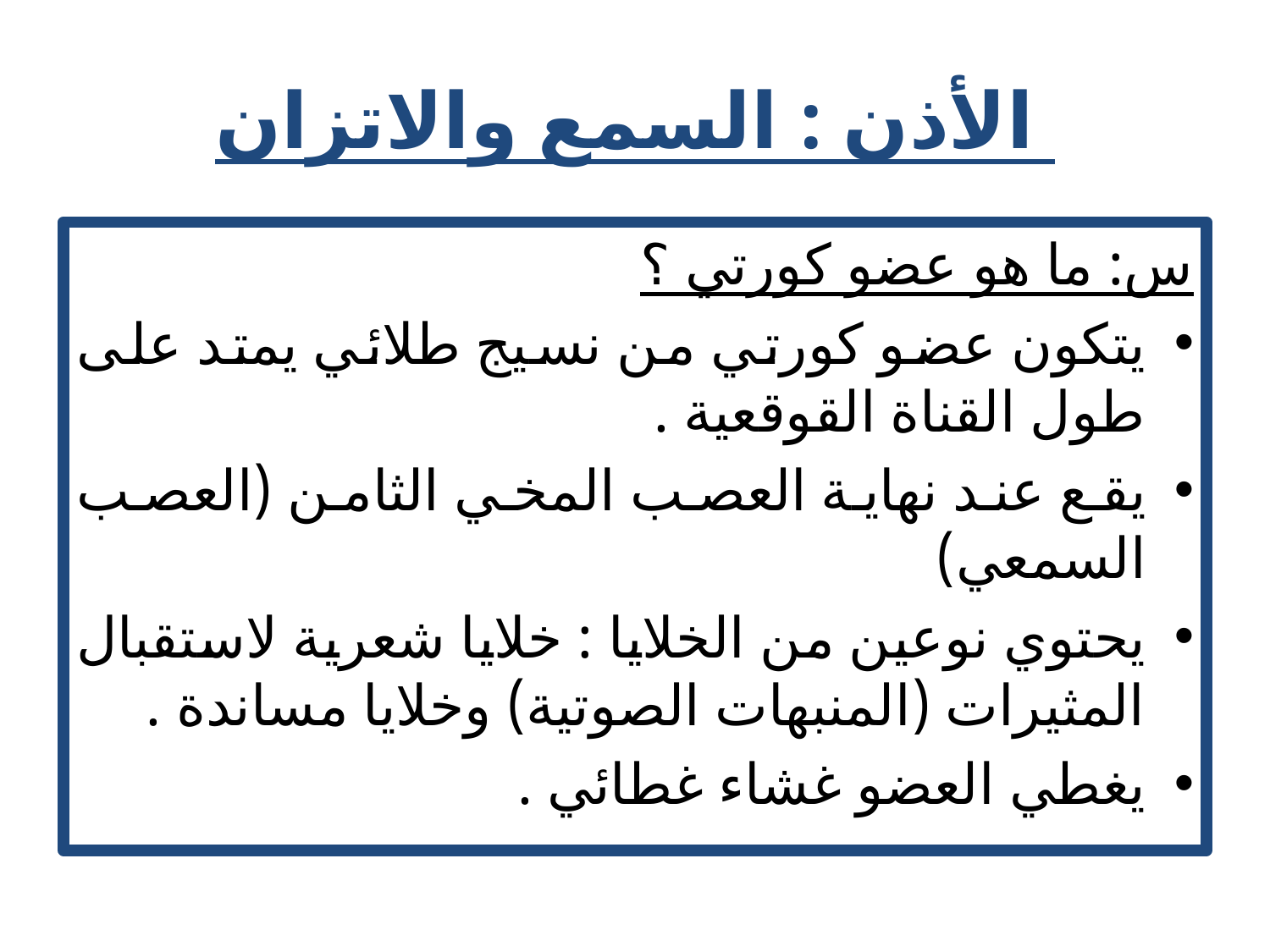

# الأذن : السمع والاتزان
س: ما هو عضو كورتي ؟
يتكون عضو كورتي من نسيج طلائي يمتد على طول القناة القوقعية .
يقع عند نهاية العصب المخي الثامن (العصب السمعي)
يحتوي نوعين من الخلايا : خلايا شعرية لاستقبال المثيرات (المنبهات الصوتية) وخلايا مساندة .
يغطي العضو غشاء غطائي .